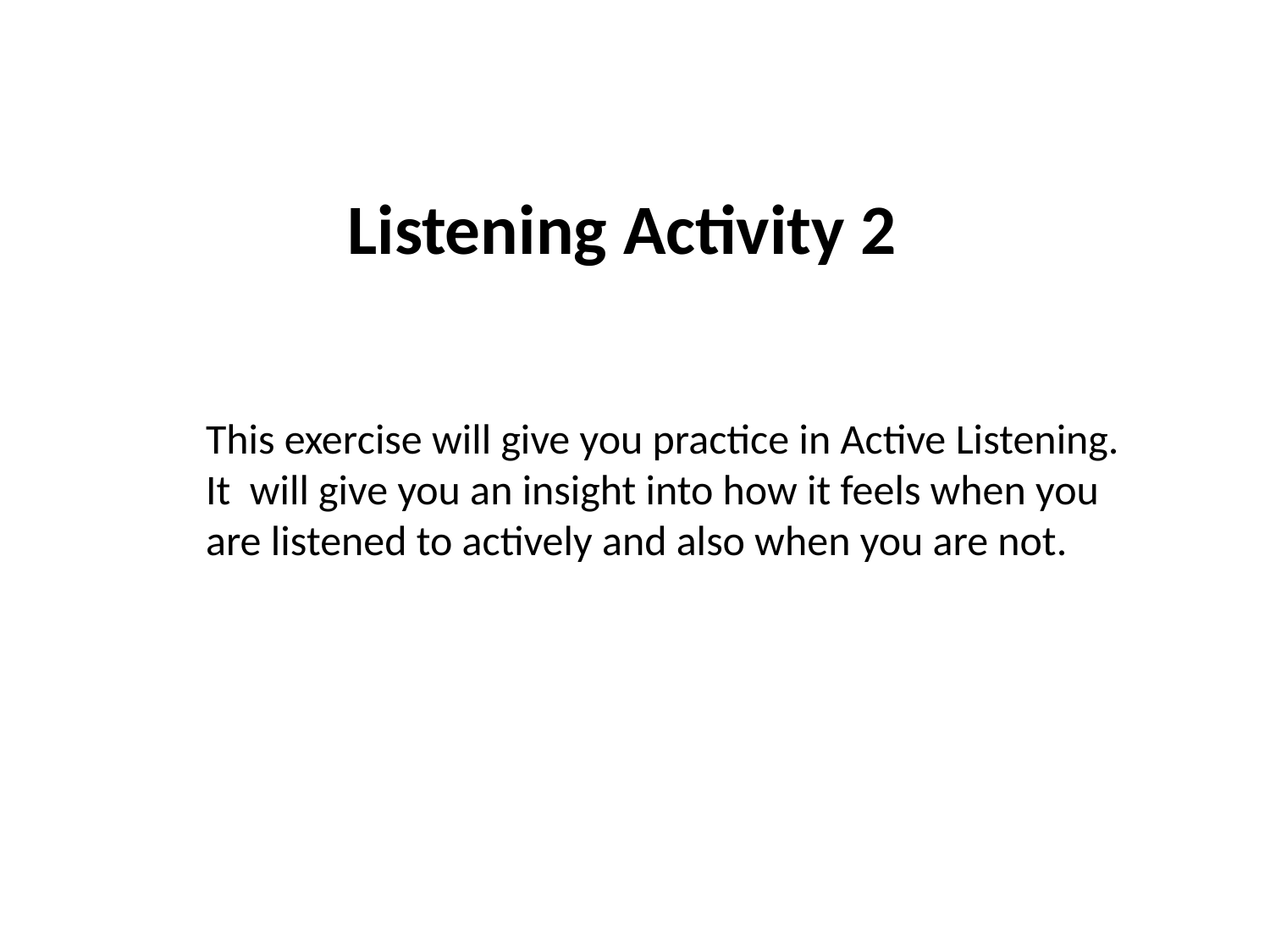

Listening Activity 2

This exercise will give you practice in Active Listening. It  will give you an insight into how it feels when you are listened to actively and also when you are not.